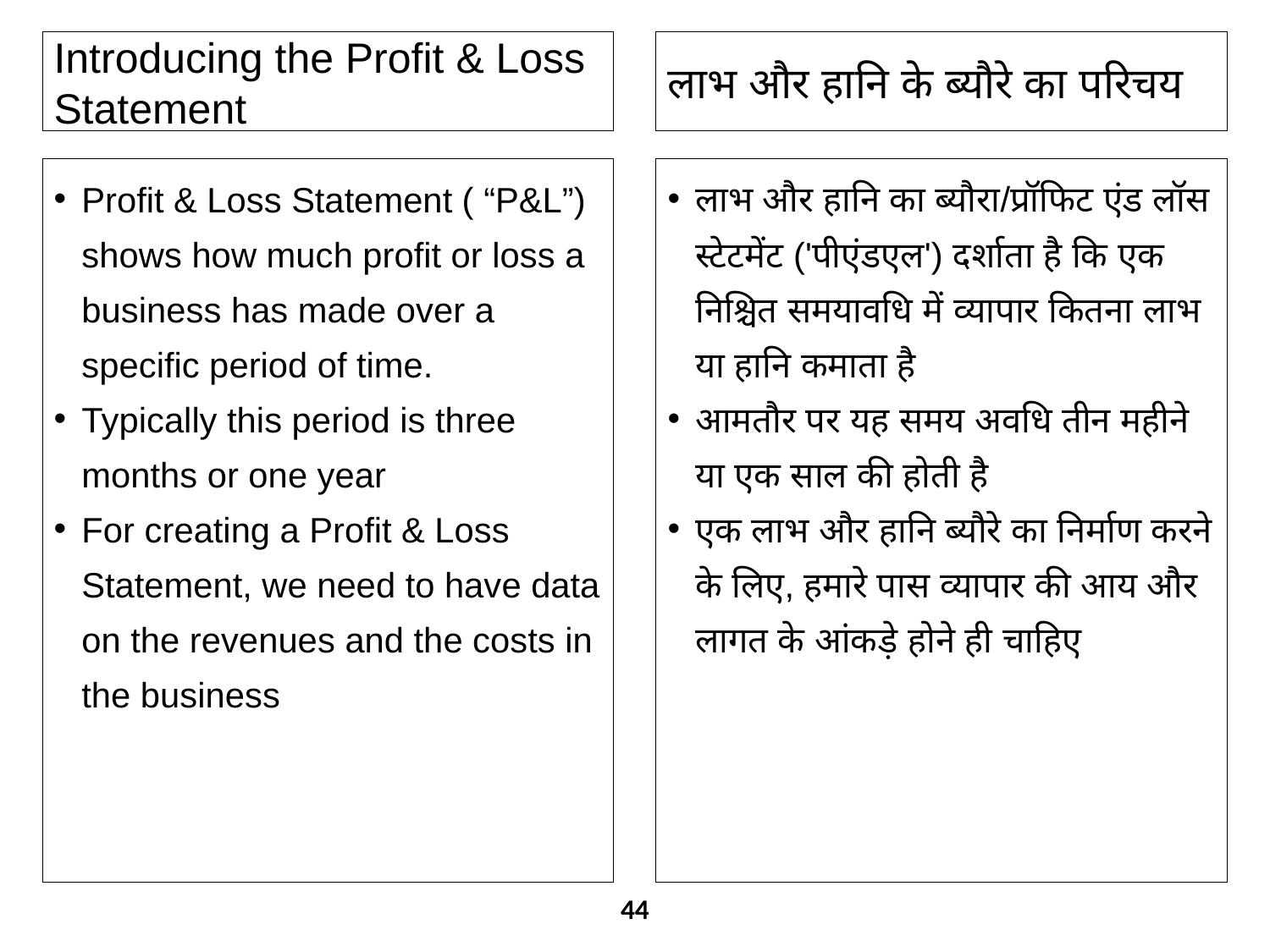

# Introducing the Profit & Loss Statement
लाभ और हानि के ब्यौरे का परिचय
Profit & Loss Statement ( “P&L”) shows how much profit or loss a business has made over a specific period of time.
Typically this period is three months or one year
For creating a Profit & Loss Statement, we need to have data on the revenues and the costs in the business
लाभ और हानि का ब्यौरा/प्रॉफिट एंड लॉस स्टेटमेंट ('पीएंडएल') दर्शाता है कि एक ​निश्चित समयावधि में व्यापार कितना लाभ या हानि कमाता है
आमतौर पर यह समय अवधि तीन महीने या एक साल की होती है
एक लाभ और हानि ब्यौरे का निर्माण करने के लिए, हमारे पास व्यापार की आय और लागत के आंकड़े होने ही चाहिए
44